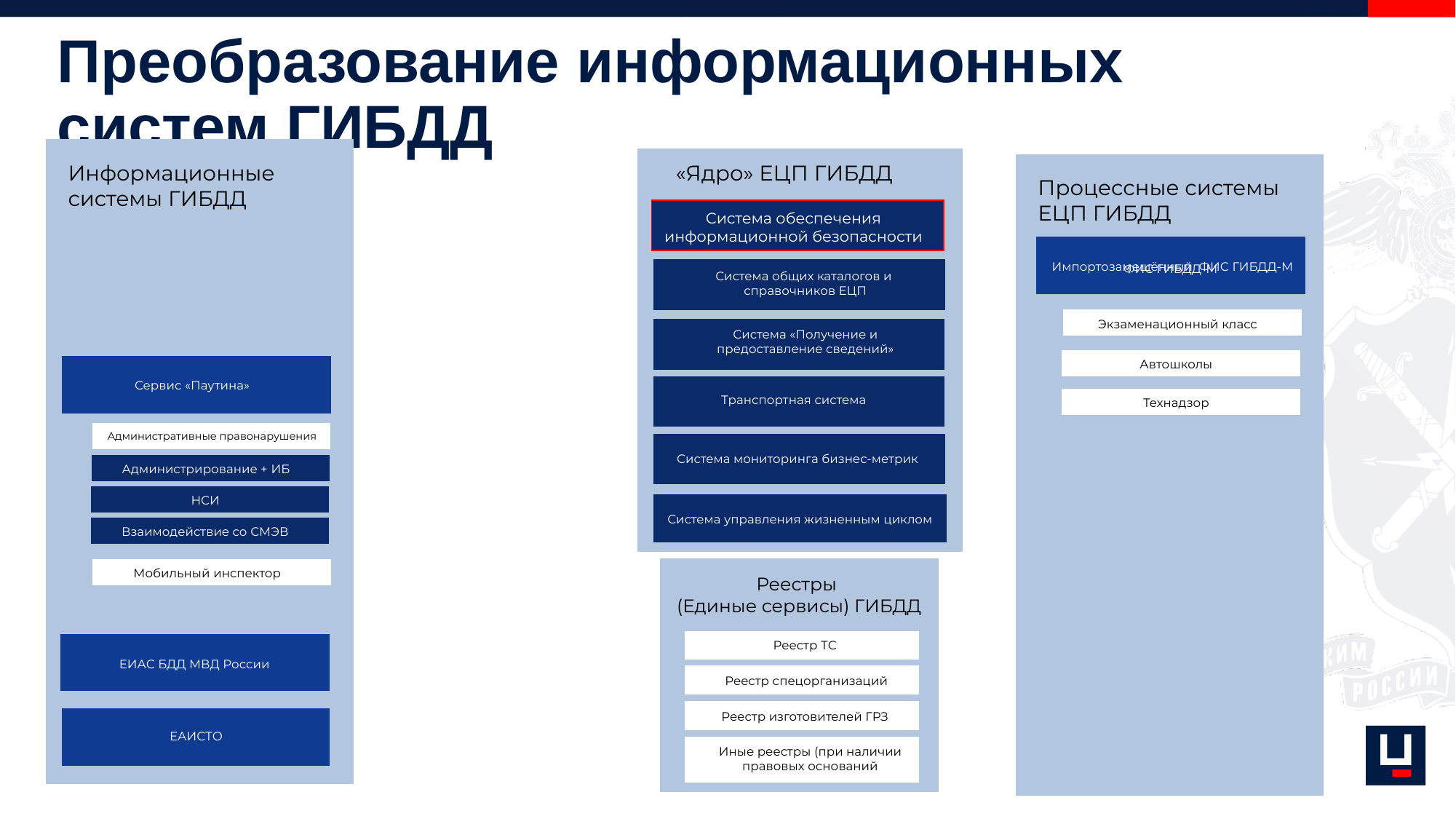

# Преобразование информационных систем ГИБДД

Информационные системы ГИБДД
«Ядро» ЕЦП ГИБДД
Процессные системы ЕЦП ГИБДД

Система обеспечения информационной безопасности

Импортозамещённый  ФИС ГИБДД-М
ФИС ГИБДД-М

Система общих каталогов и
справочников ЕЦП

Экзаменационный класс

Система «Получение и предоставление сведений»

Автошколы

Сервис «Паутина»

Транспортная система

Технадзор

Административные правонарушения

Система мониторинга бизнес-метрик

Администрирование + ИБ

НСИ

Система управления жизненным циклом

Взаимодействие со СМЭВ

Мобильный инспектор
Реестры
(Единые сервисы) ГИБДД

Реестр ТС

ЕИАС БДД МВД России

Реестр спецорганизаций

Реестр изготовителей ГРЗ

ЕАИСТО

Иные реестры (при наличии правовых оснований
26
/2